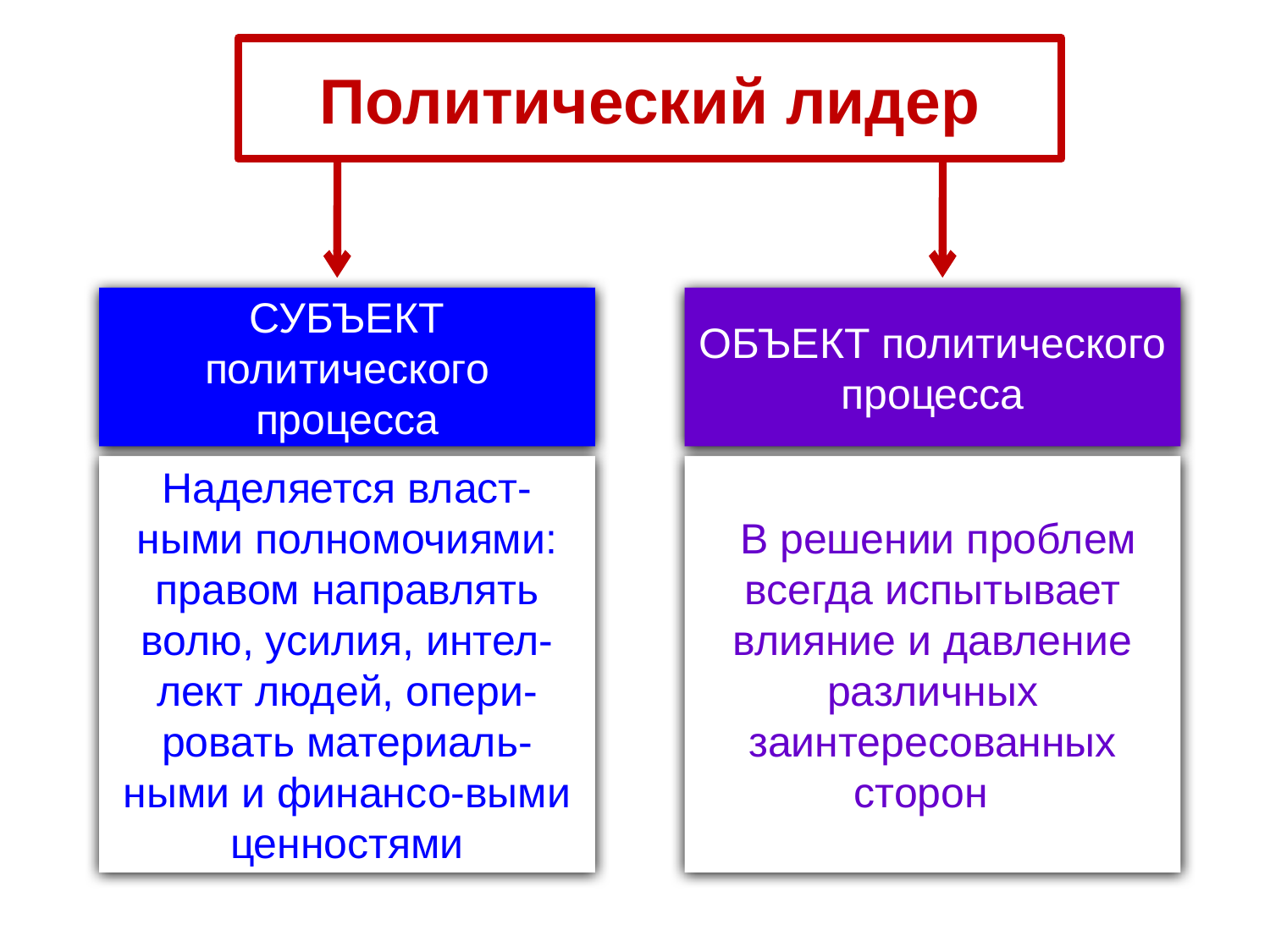

# Политический лидер
СУБЪЕКТ политического процесса
ОБЪЕКТ политического процесса
Наделяется власт-ными полномочиями: правом направлять волю, усилия, интел-лект людей, опери-ровать материаль-ными и финансо-выми ценностями
 В решении проблем всегда испытывает влияние и давление различных заинтересованных сторонн